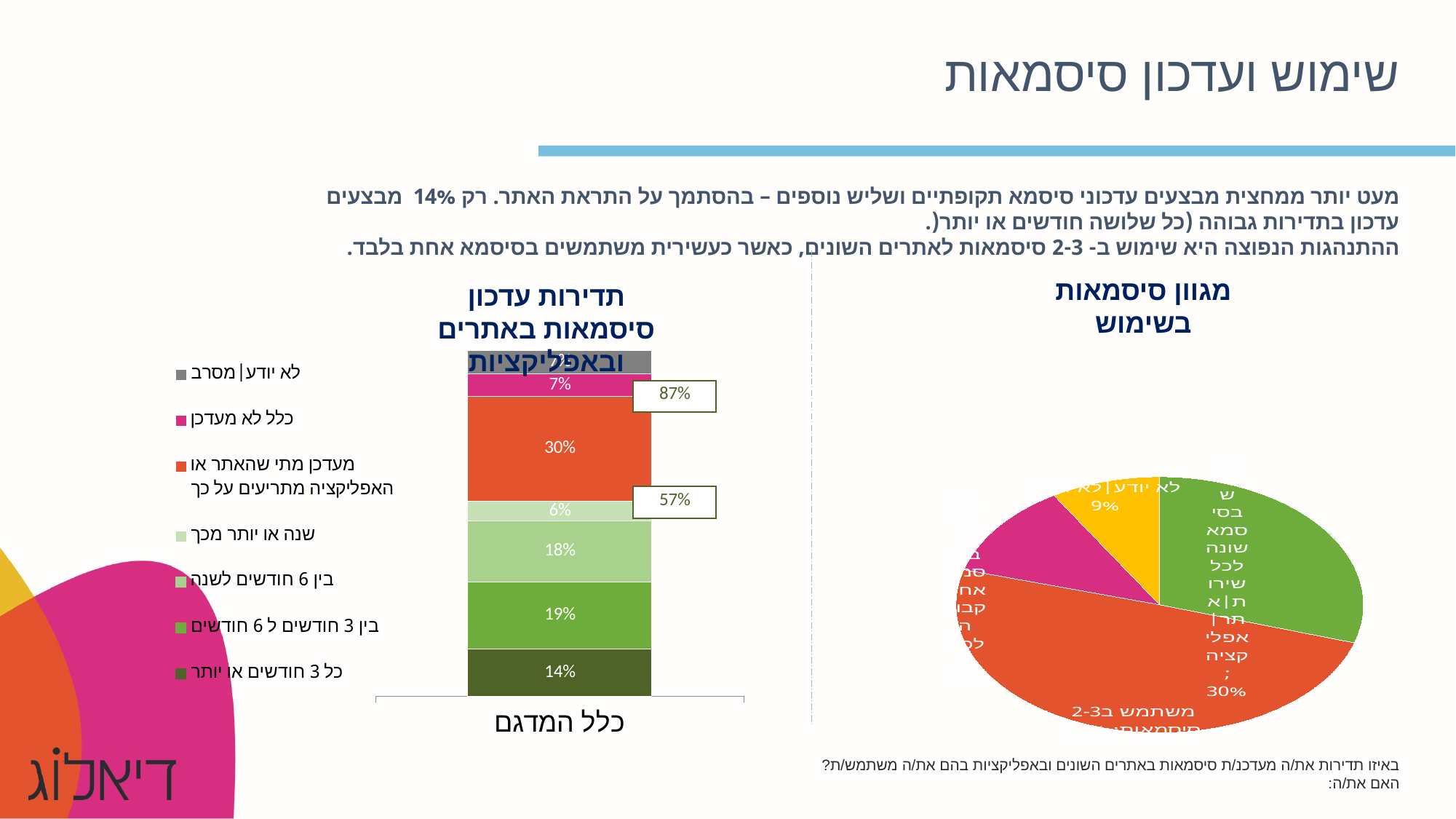

# שימוש ועדכון סיסמאות
מעט יותר ממחצית מבצעים עדכוני סיסמא תקופתיים ושליש נוספים – בהסתמך על התראת האתר. רק 14%  מבצעים עדכון בתדירות גבוהה (כל שלושה חודשים או יותר(.
ההתנהגות הנפוצה היא שימוש ב- 2-3 סיסמאות לאתרים השונים, כאשר כעשירית משתמשים בסיסמא אחת בלבד.
מגוון סיסמאות בשימוש
תדירות עדכון סיסמאות באתרים ובאפליקציות

### Chart

| Category | כלל המדגם |
|---|---|
| משתמש בסיסמא שונה לכל שירות|אתר|אפליקציה | 0.2980520028330871 |
| משתמש ב2-3 סיסמאות | 0.49616234648810364 |
| משתמש בסיסמא אחת קבועה לכולם | 0.11895373167785882 |
| לא יודע|לא זוכר | 0.08683191900094815 |

### Chart

| Category | כל 3 חודשים או יותר | בין 3 חודשים ל 6 חודשים | בין 6 חודשים לשנה | שנה או יותר מכך | מעדכן מתי שהאתר או האפליקציה מתריעים על כך | כלל לא מעדכן | לא יודע|מסרב |
|---|---|---|---|---|---|---|---|
| כלל המדגם | 0.1373531055863858 | 0.19335686574164046 | 0.1763310131678823 | 0.057668589031139944 | 0.30178776901067733 | 0.0665280694208716 | 0.06697458804140197 |
באיזו תדירות את/ה מעדכנ/ת סיסמאות באתרים השונים ובאפליקציות בהם את/ה משתמש/ת?
האם את/ה: